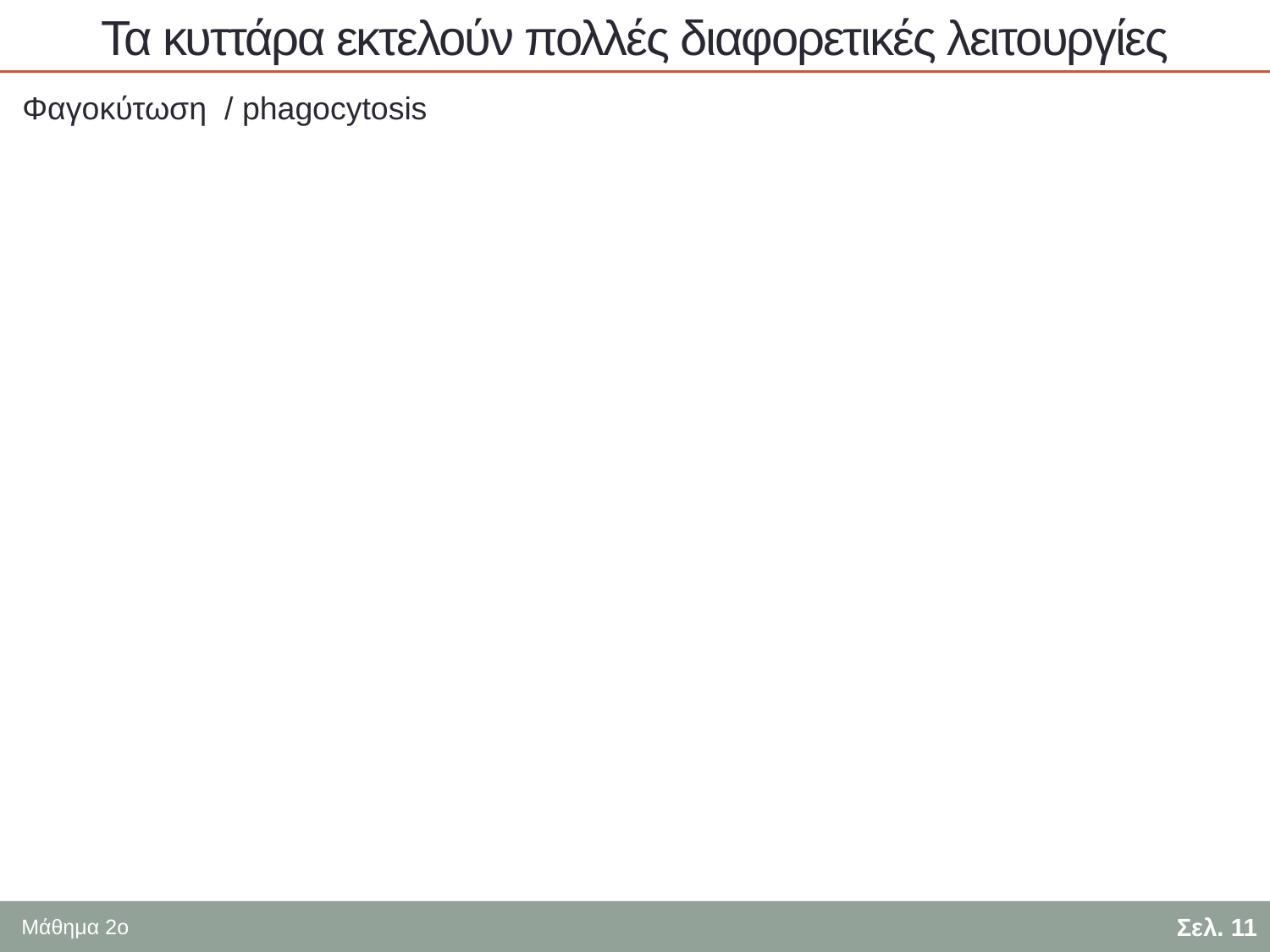

# Τα κυττάρα εκτελούν πολλές διαφορετικές λειτουργίες
Φαγοκύτωση  / phagocytosis
Σελ. 11